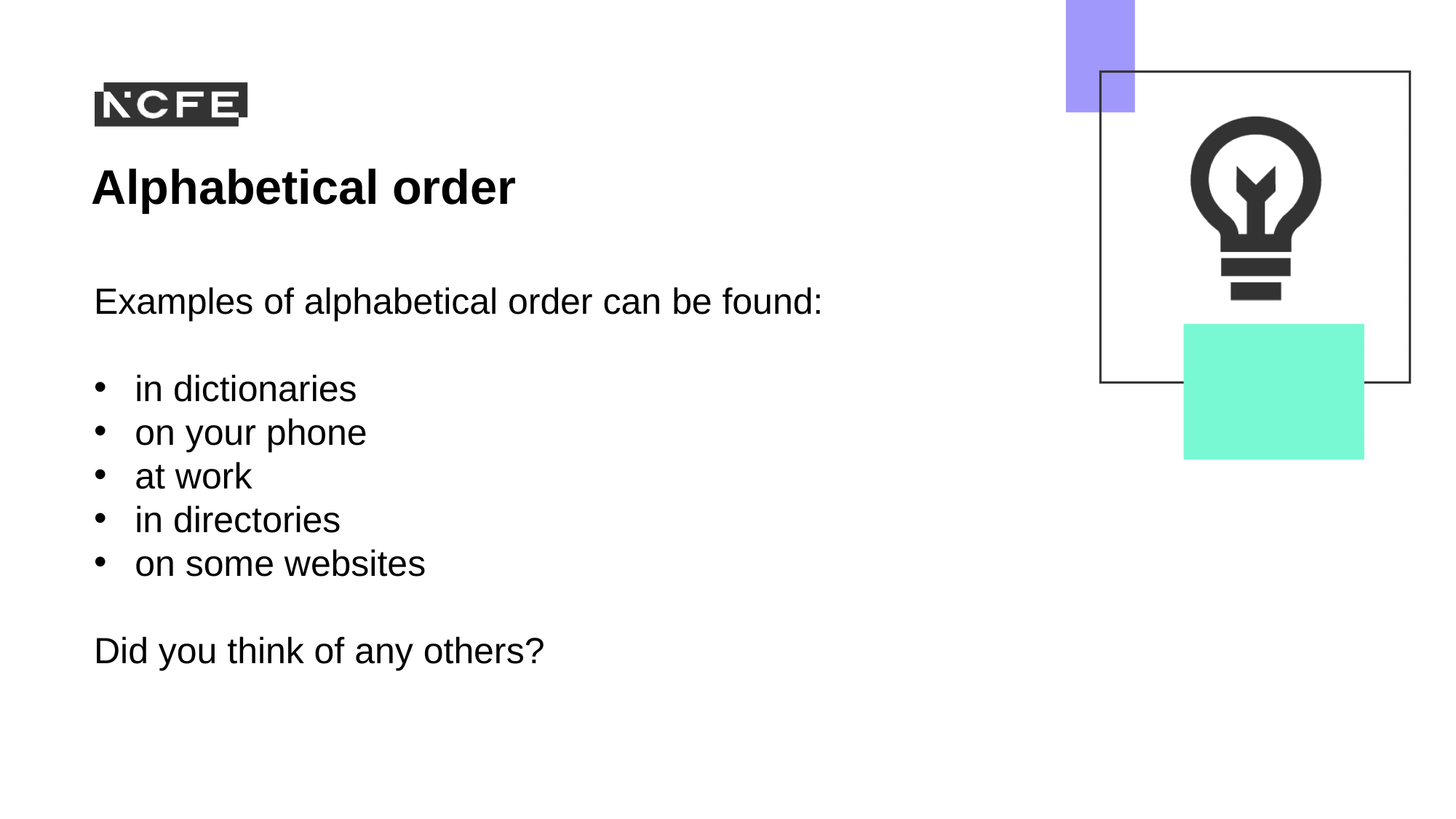

Alphabetical order
Examples of alphabetical order can be found:

in dictionaries
on your phone
at work
in directories
on some websites

Did you think of any others?